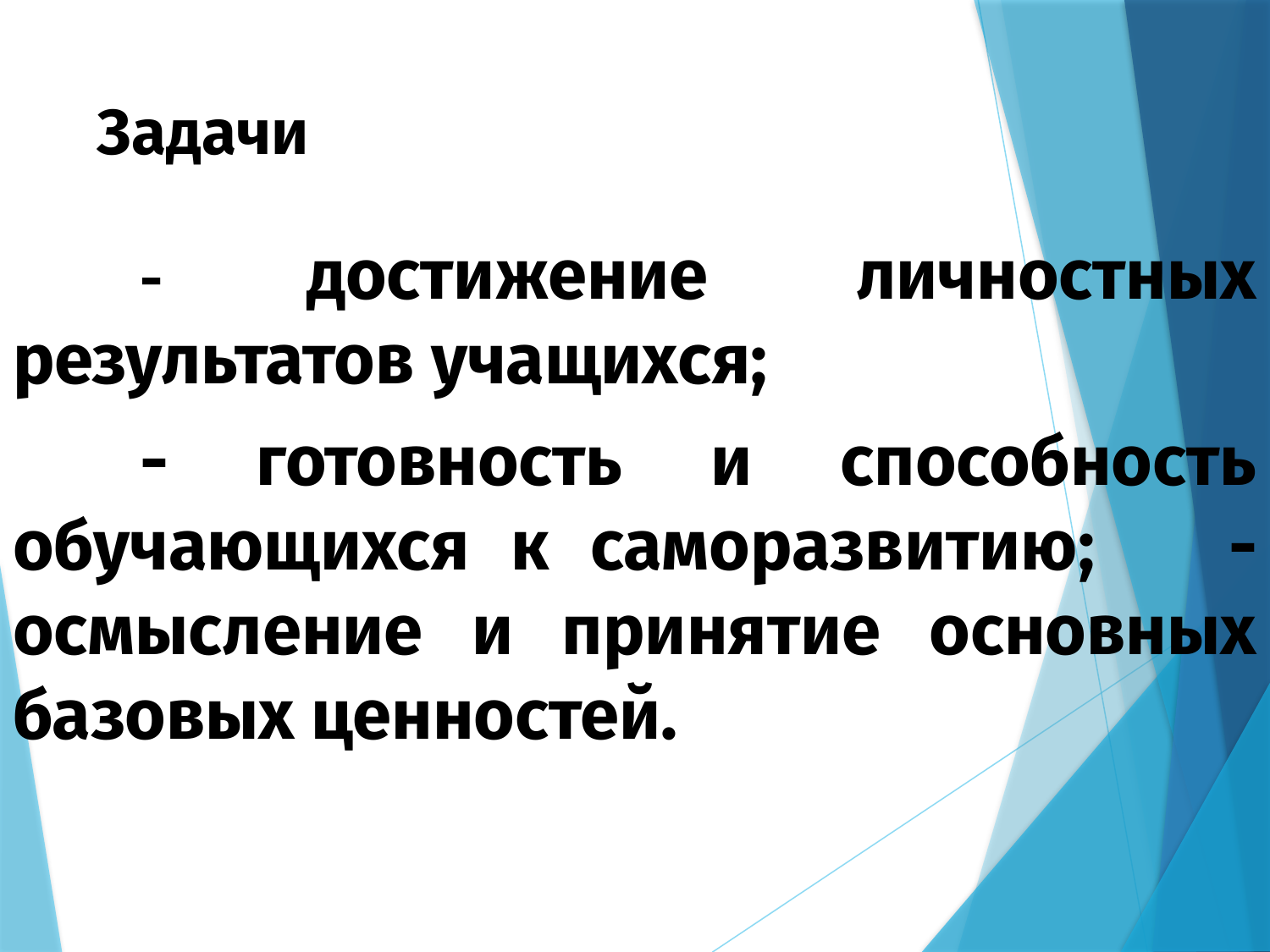

# Задачи
	- достижение личностных результатов учащихся;
	- готовность и способность обучающихся к саморазвитию; 	- осмысление и принятие основных базовых ценностей.